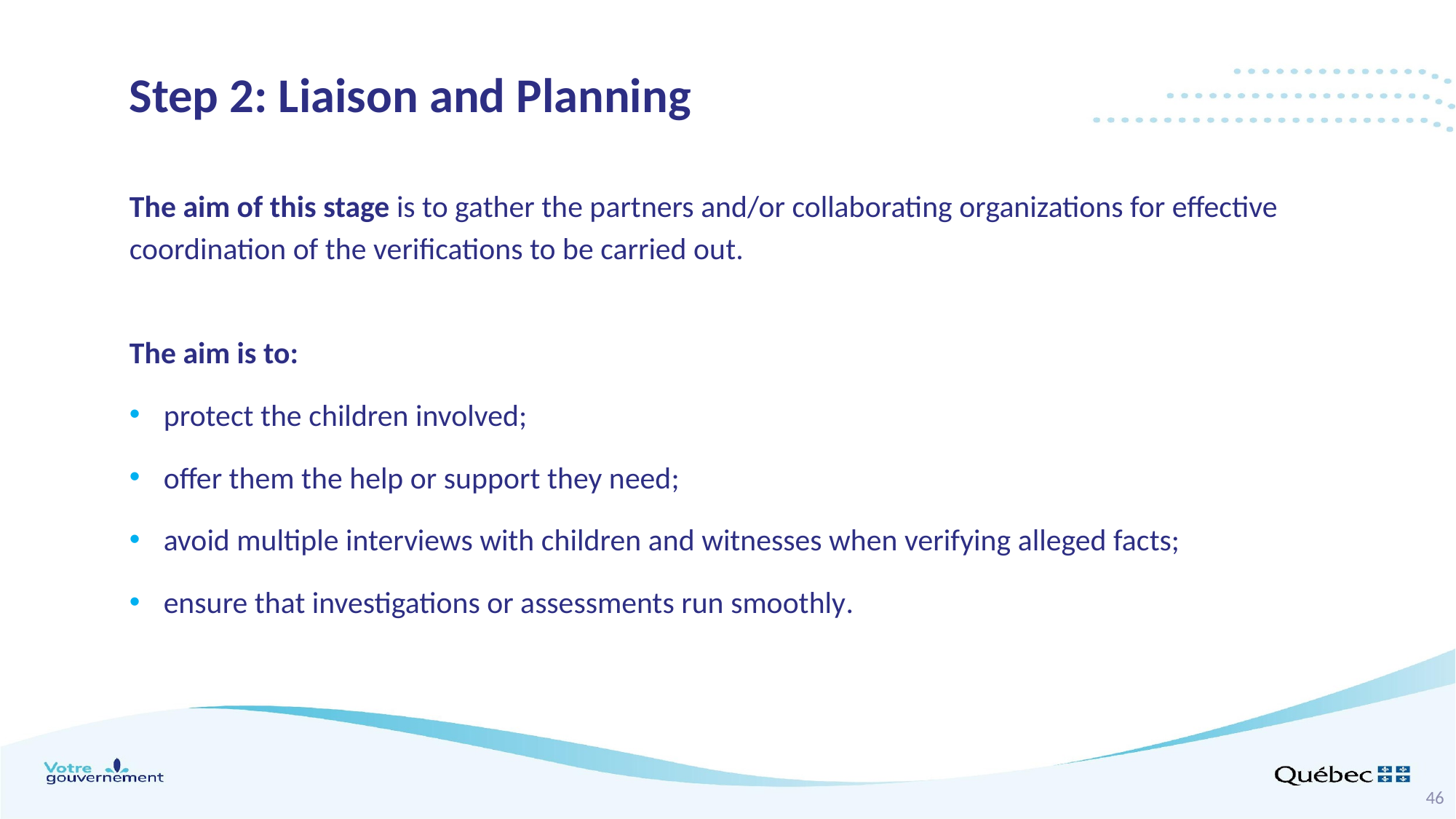

Step 2: Liaison and Planning

The aim of this stage is to gather the partners and/or collaborating organizations for effective coordination of the verifications to be carried out.

The aim is to:
protect the children involved;
offer them the help or support they need;
avoid multiple interviews with children and witnesses when verifying alleged facts;
ensure that investigations or assessments run smoothly.

46